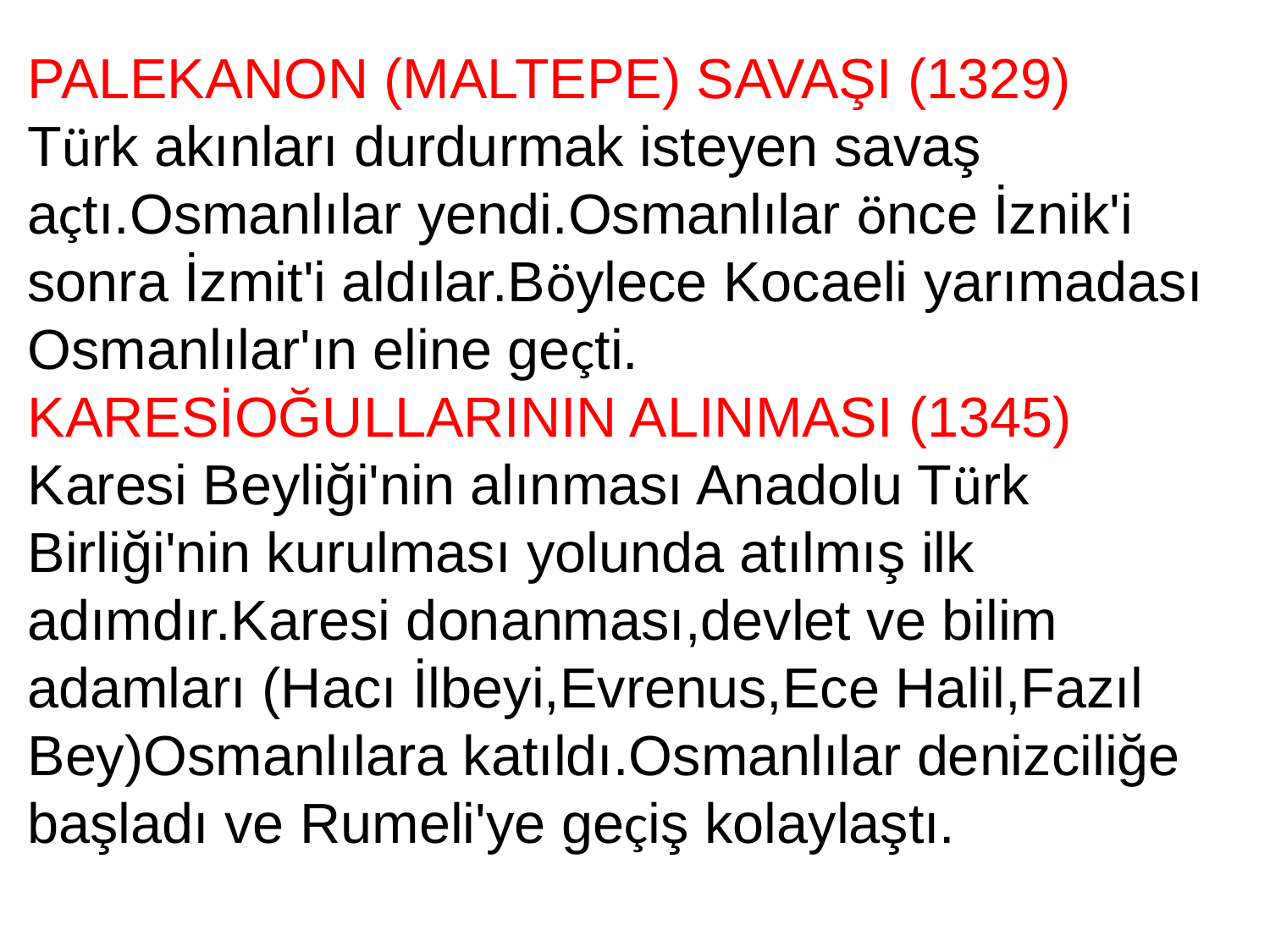

PALEKANON (MALTEPE) SAVAŞI (1329)
Türk akınları durdurmak isteyen savaş açtı.Osmanlılar yendi.Osmanlılar önce İznik'i sonra İzmit'i aldılar.Böylece Kocaeli yarımadası Osmanlılar'ın eline geçti.
KARESİOĞULLARININ ALINMASI (1345)
Karesi Beyliği'nin alınması Anadolu Türk Birliği'nin kurulması yolunda atılmış ilk adımdır.Karesi donanması,devlet ve bilim adamları (Hacı İlbeyi,Evrenus,Ece Halil,Fazıl Bey)Osmanlılara katıldı.Osmanlılar denizciliğe başladı ve Rumeli'ye geçiş kolaylaştı.